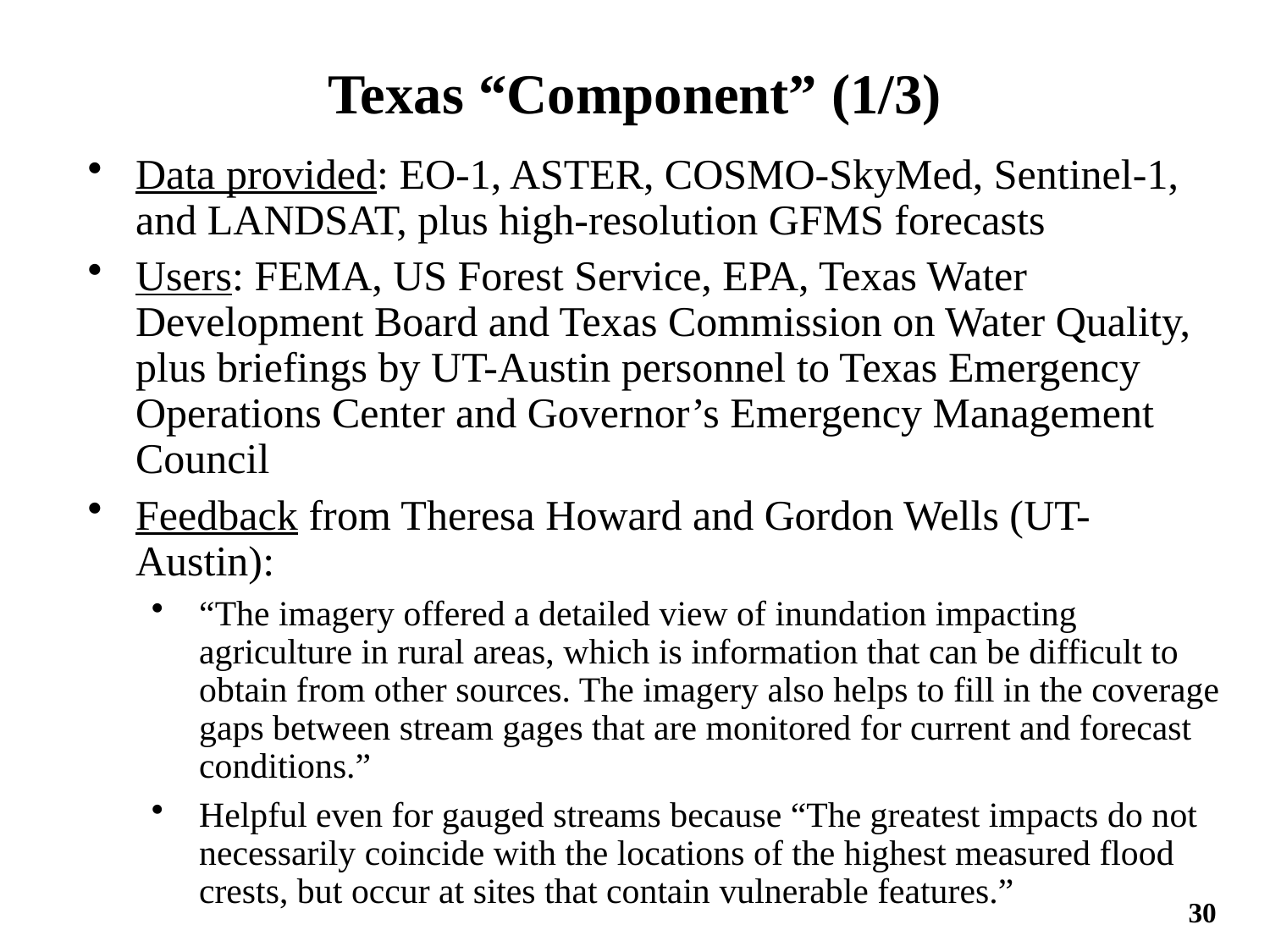

# Texas “Component” (1/3)
Data provided: EO-1, ASTER, COSMO-SkyMed, Sentinel-1, and LANDSAT, plus high-resolution GFMS forecasts
Users: FEMA, US Forest Service, EPA, Texas Water Development Board and Texas Commission on Water Quality, plus briefings by UT-Austin personnel to Texas Emergency Operations Center and Governor’s Emergency Management Council
Feedback from Theresa Howard and Gordon Wells (UT-Austin):
“The imagery offered a detailed view of inundation impacting agriculture in rural areas, which is information that can be difficult to obtain from other sources. The imagery also helps to fill in the coverage gaps between stream gages that are monitored for current and forecast conditions.”
Helpful even for gauged streams because “The greatest impacts do not necessarily coincide with the locations of the highest measured flood crests, but occur at sites that contain vulnerable features.”
30